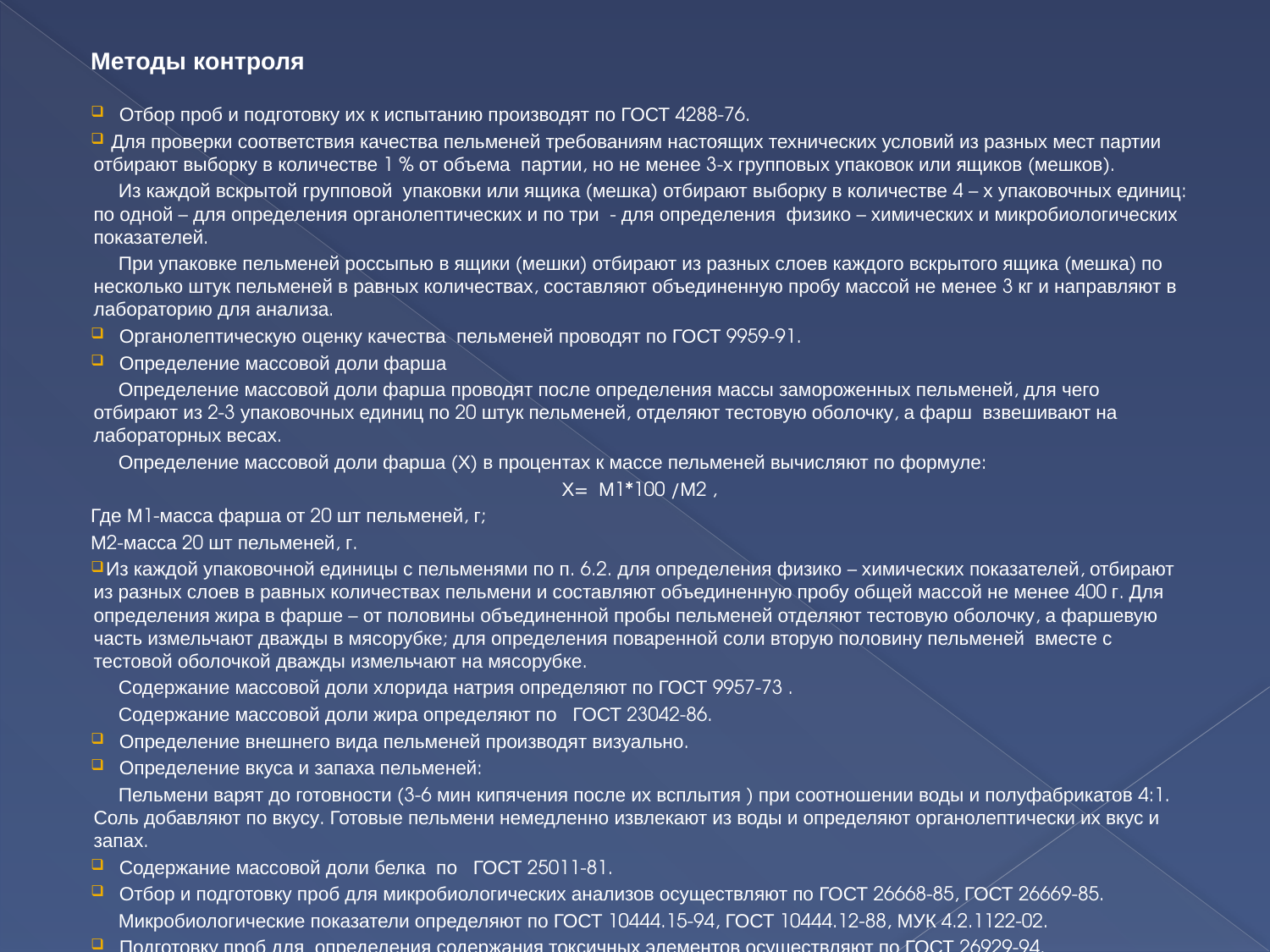

Методы контроля

Отбор проб и подготовку их к испытанию производят по ГОСТ 4288-76.
   Для проверки соответствия качества пельменей требованиям настоящих технических условий из разных мест партии отбирают выборку в количестве 1 % от объема  партии, но не менее 3-х групповых упаковок или ящиков (мешков).
Из каждой вскрытой групповой  упаковки или ящика (мешка) отбирают выборку в количестве 4 – х упаковочных единиц: по одной – для определения органолептических и по три  - для определения  физико – химических и микробиологических показателей.
При упаковке пельменей россыпью в ящики (мешки) отбирают из разных слоев каждого вскрытого ящика (мешка) по несколько штук пельменей в равных количествах, составляют объединенную пробу массой не менее 3 кг и направляют в лабораторию для анализа.
Органолептическую оценку качества  пельменей проводят по ГОСТ 9959-91.
Определение массовой доли фарша
Определение массовой доли фарша проводят после определения массы замороженных пельменей, для чего отбирают из 2-3 упаковочных единиц по 20 штук пельменей, отделяют тестовую оболочку, а фарш  взвешивают на лабораторных весах.
Определение массовой доли фарша (Х) в процентах к массе пельменей вычисляют по формуле:
Х=  М1*100 /М2 ,
Где М1-масса фарша от 20 шт пельменей, г;
М2-масса 20 шт пельменей, г.
  Из каждой упаковочной единицы с пельменями по п. 6.2. для определения физико – химических показателей, отбирают из разных слоев в равных количествах пельмени и составляют объединенную пробу общей массой не менее 400 г. Для определения жира в фарше – от половины объединенной пробы пельменей отделяют тестовую оболочку, а фаршевую часть измельчают дважды в мясорубке; для определения поваренной соли вторую половину пельменей  вместе с тестовой оболочкой дважды измельчают на мясорубке.
Содержание массовой доли хлорида натрия определяют по ГОСТ 9957-73 .
Содержание массовой доли жира определяют по   ГОСТ 23042-86.
Определение внешнего вида пельменей производят визуально.
Определение вкуса и запаха пельменей:
Пельмени варят до готовности (3-6 мин кипячения после их всплытия ) при соотношении воды и полуфабрикатов 4:1. Соль добавляют по вкусу. Готовые пельмени немедленно извлекают из воды и определяют органолептически их вкус и запах.
Содержание массовой доли белка  по   ГОСТ 25011-81.
Отбор и подготовку проб для микробиологических анализов осуществляют по ГОСТ 26668-85, ГОСТ 26669-85.
Микробиологические показатели определяют по ГОСТ 10444.15-94, ГОСТ 10444.12-88, МУК 4.2.1122-02.
Подготовку проб для  определения содержания токсичных элементов осуществляют по ГОСТ 26929-94.
  Определение токсичных элементов проводят по ГОСТ 26927-86, ГОСТ 26930-86, ГОСТ 26932-86, ГОСТ 26933-86. Определение пестицидов, нитратов и радионуклидов - по методам, утвержденным органами Минздрава РК.